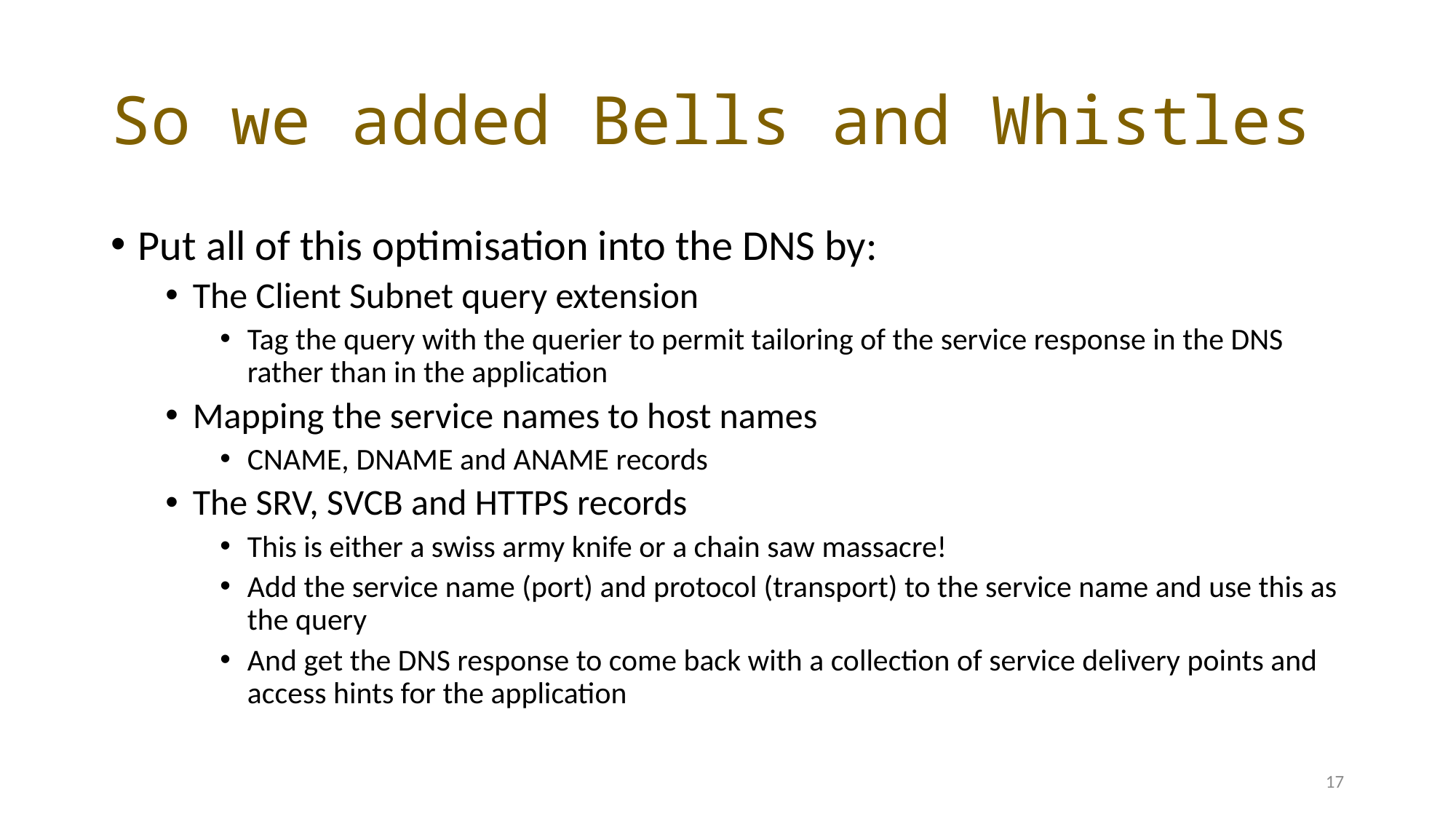

# So we added Bells and Whistles
Put all of this optimisation into the DNS by:
The Client Subnet query extension
Tag the query with the querier to permit tailoring of the service response in the DNS rather than in the application
Mapping the service names to host names
CNAME, DNAME and ANAME records
The SRV, SVCB and HTTPS records
This is either a swiss army knife or a chain saw massacre!
Add the service name (port) and protocol (transport) to the service name and use this as the query
And get the DNS response to come back with a collection of service delivery points and access hints for the application
17